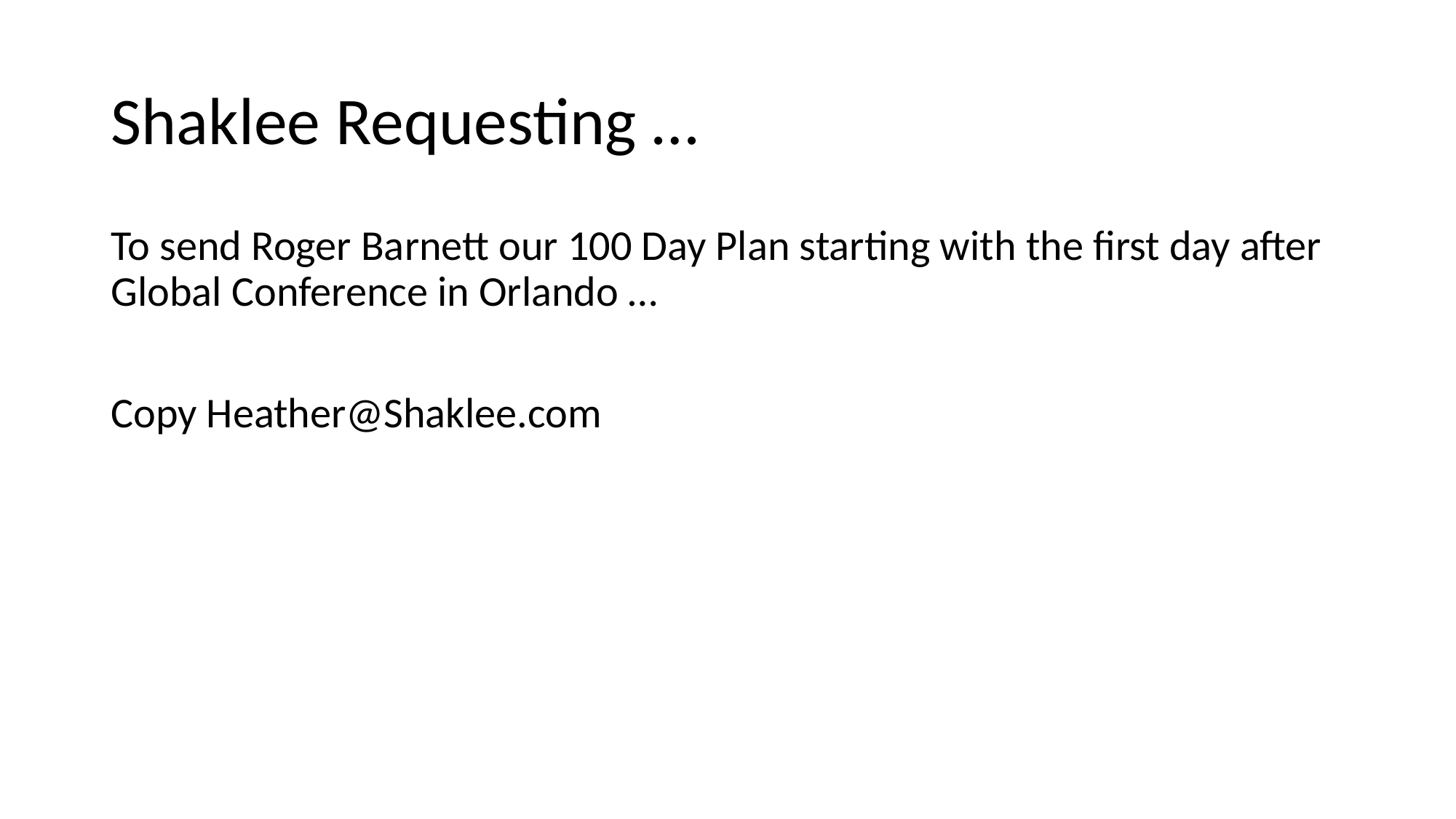

# Shaklee Requesting …
To send Roger Barnett our 100 Day Plan starting with the first day after Global Conference in Orlando …

Copy Heather@Shaklee.com